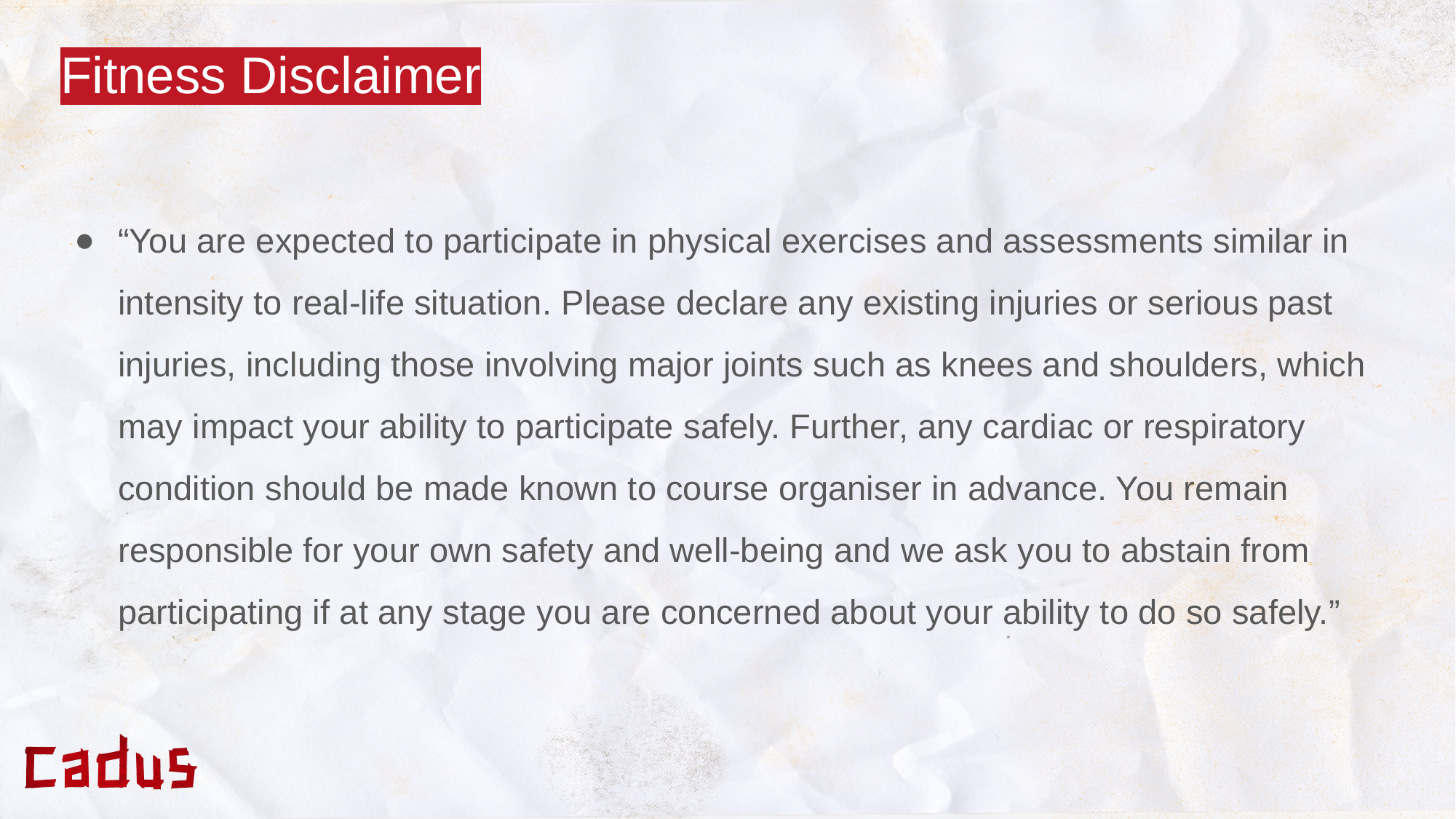

# Fitness Disclaimer
“You are expected to participate in physical exercises and assessments similar in intensity to real-life situation. Please declare any existing injuries or serious past injuries, including those involving major joints such as knees and shoulders, which may impact your ability to participate safely. Further, any cardiac or respiratory condition should be made known to course organiser in advance. You remain responsible for your own safety and well-being and we ask you to abstain from participating if at any stage you are concerned about your ability to do so safely.”